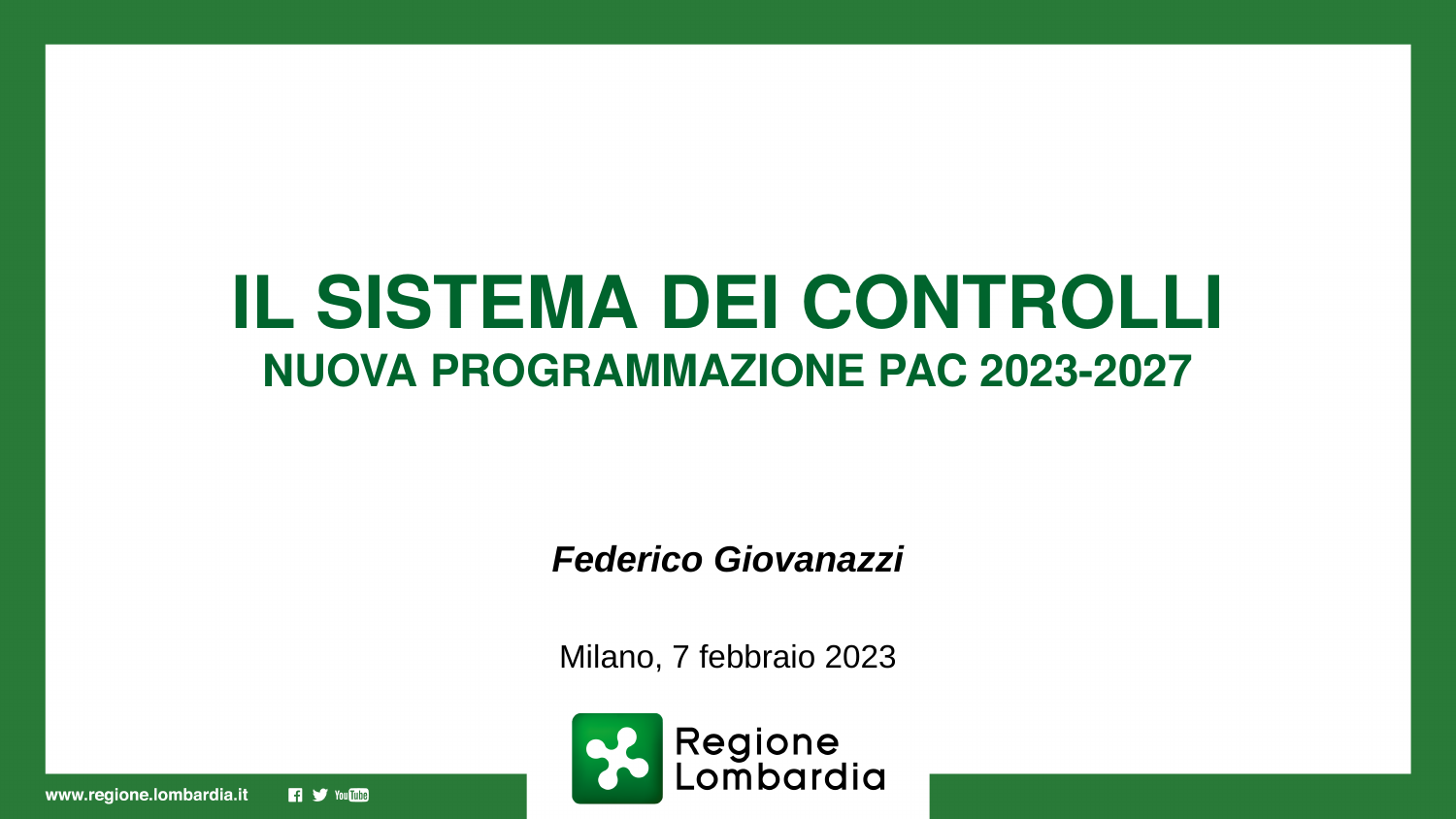

# IL SISTEMA DEI CONTROLLI NUOVA PROGRAMMAZIONE PAC 2023-2027

Federico Giovanazzi

Milano, 7 febbraio 2023